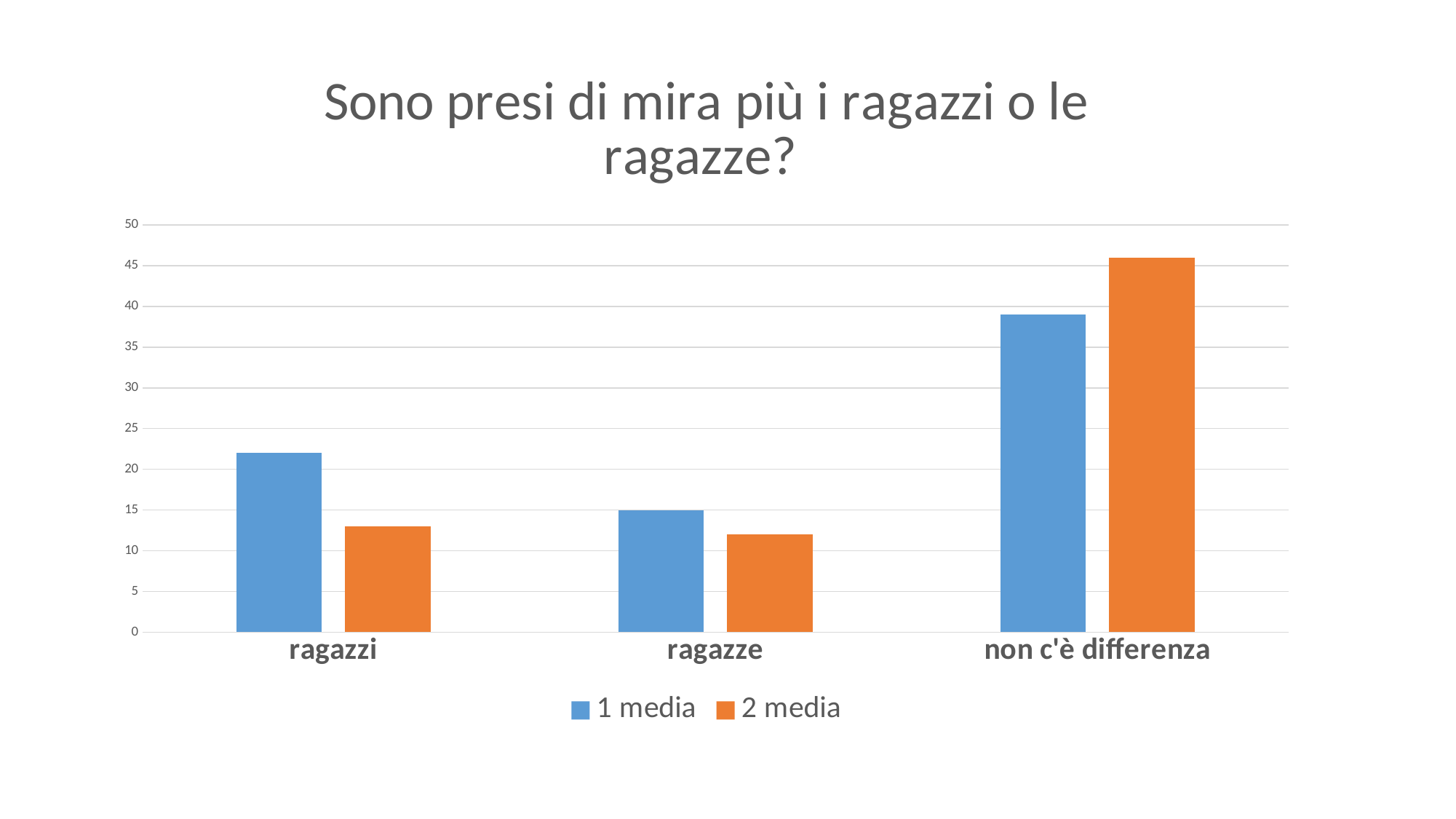

### Chart: Sono presi di mira più i ragazzi o le ragazze?

| Category | 1 media | 2 media |
|---|---|---|
| ragazzi | 22.0 | 13.0 |
| ragazze | 15.0 | 12.0 |
| non c'è differenza | 39.0 | 46.0 |